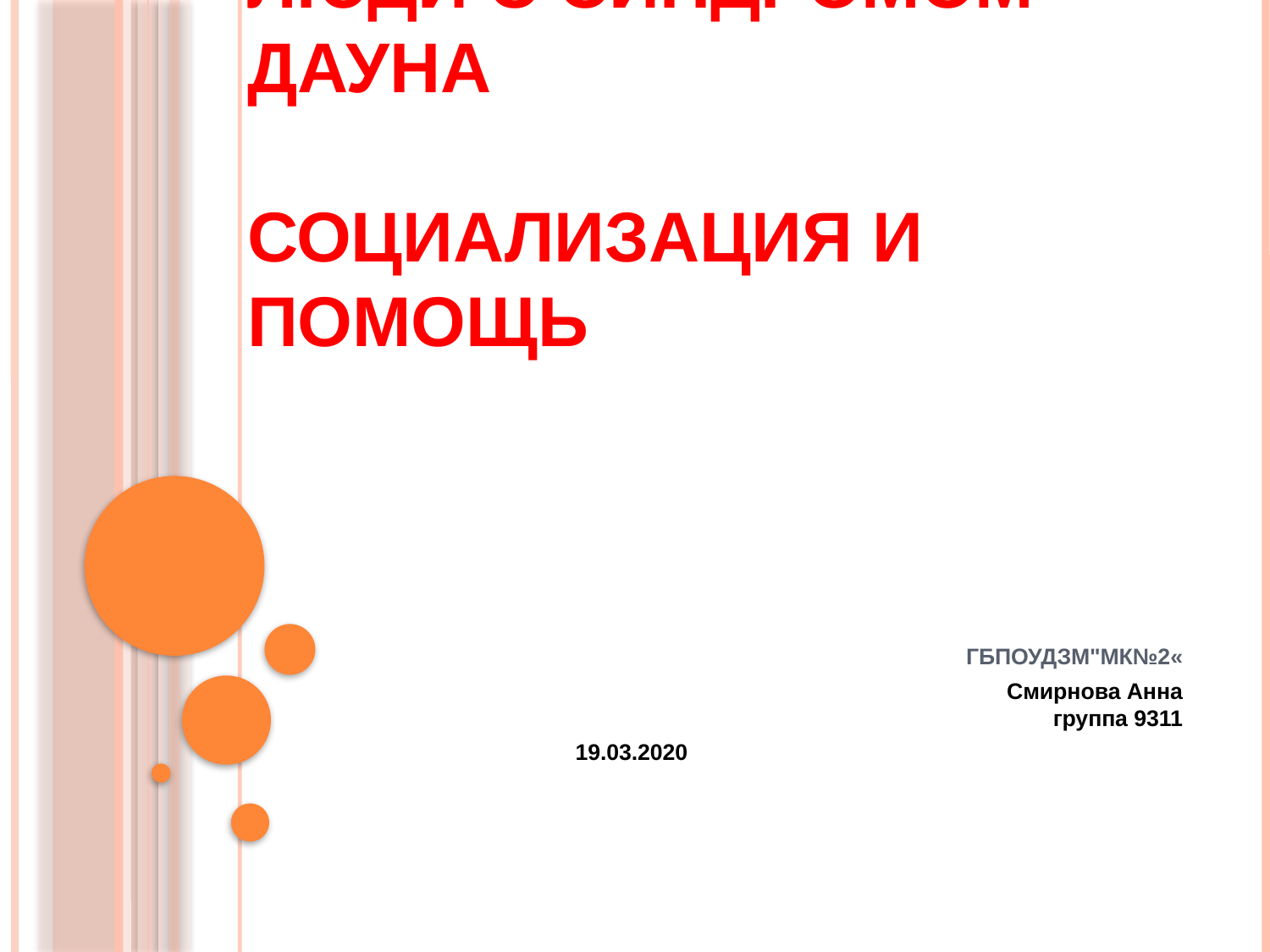

# Люди с синдромом Дауна Социализация и помощь
ГБПОУДЗМ"МК№2«
Смирнова Анна
группа 9311
                             19.03.2020